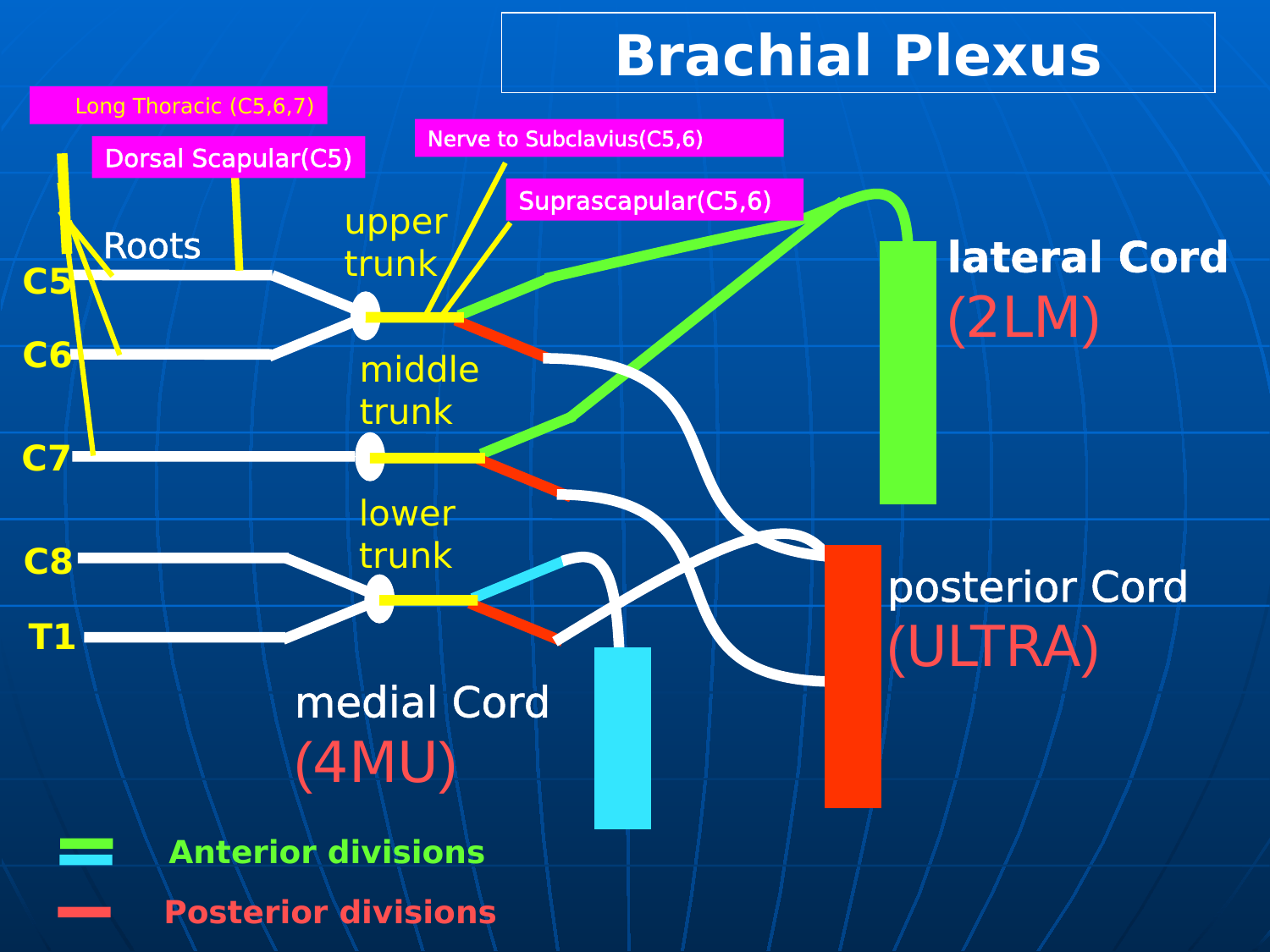

Brachial Plexus
Long Thoracic (C5,6,7)
Nerve to Subclavius(C5,6)
Dorsal Scapular(C5)

lateral Cord
(2LM)

Suprascapular(C5,6)

upper
trunk

Roots

C5

C6
middle
trunk

posterior Cord
(ULTRA)
C7

lower
trunk
C8

medial Cord
(4MU)

T1

Anterior divisions

Posterior divisions